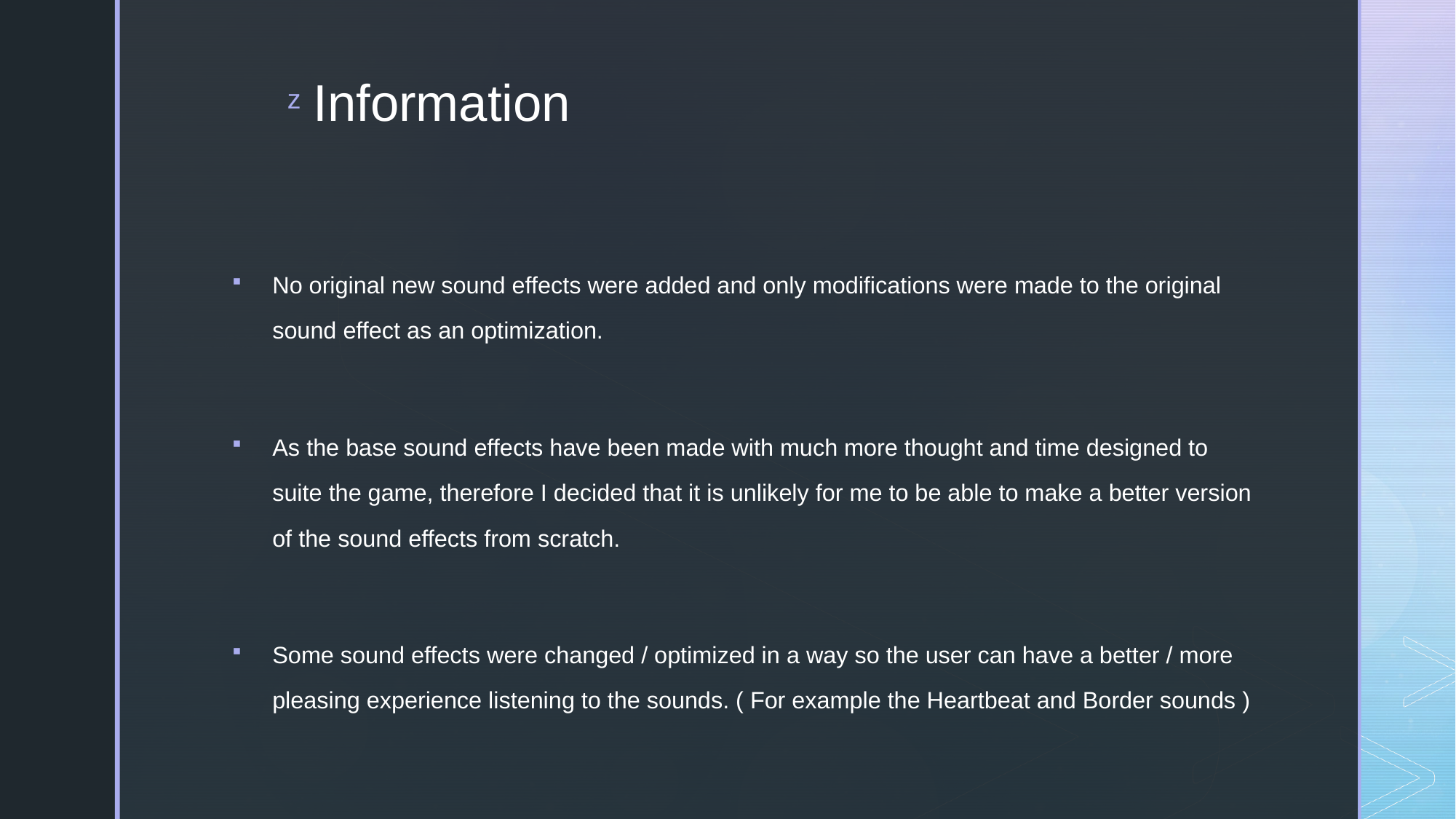

# Information
No original new sound effects were added and only modifications were made to the original sound effect as an optimization.

As the base sound effects have been made with much more thought and time designed to suite the game, therefore I decided that it is unlikely for me to be able to make a better version of the sound effects from scratch.

Some sound effects were changed / optimized in a way so the user can have a better / more pleasing experience listening to the sounds. ( For example the Heartbeat and Border sounds )